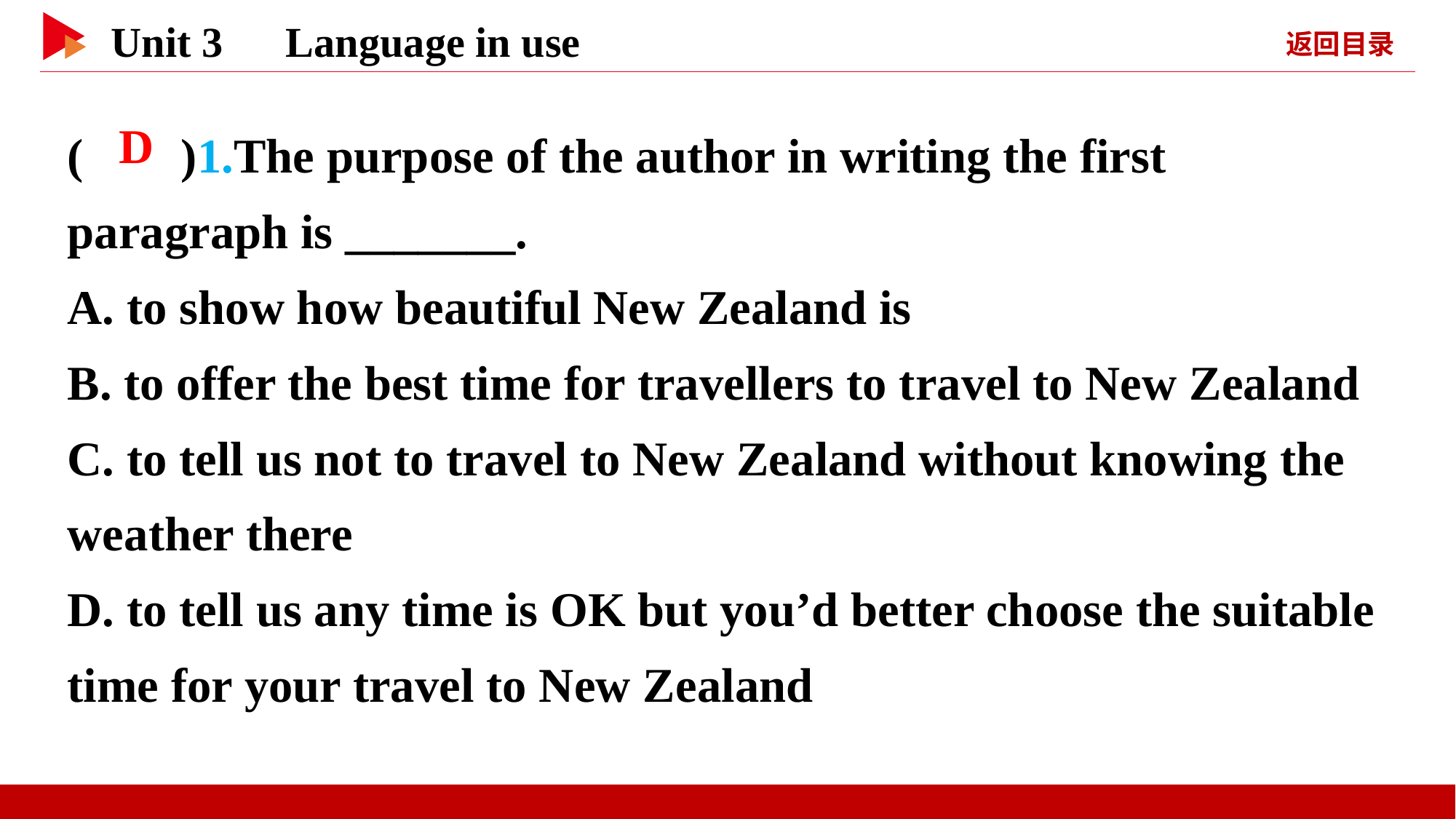

(        )1.The purpose of the author in writing the first paragraph is _______.
A. to show how beautiful New Zealand is
B. to offer the best time for travellers to travel to New Zealand
C. to tell us not to travel to New Zealand without knowing the weather there
D. to tell us any time is OK but you’d better choose the suitable time for your travel to New Zealand
   D